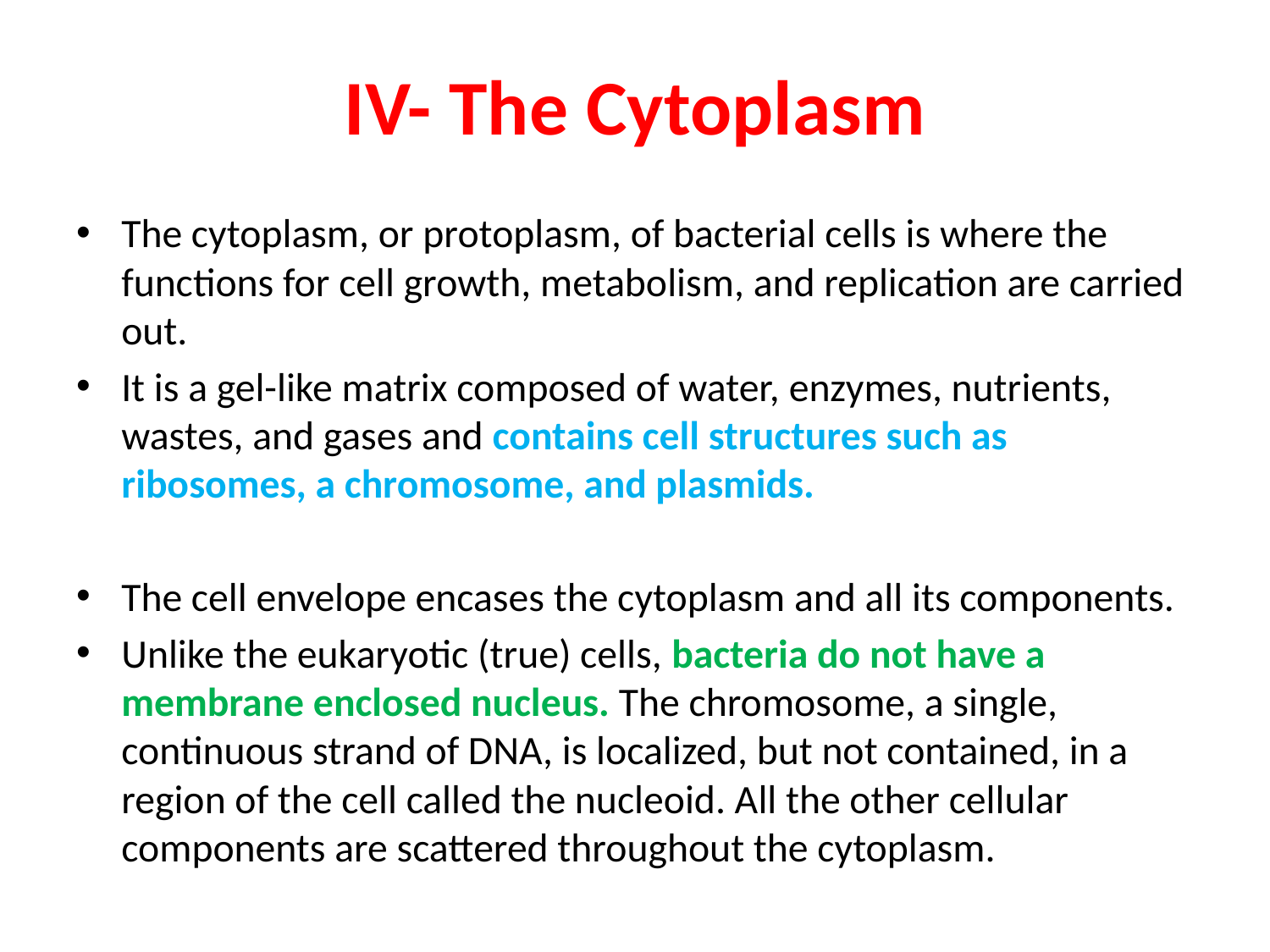

# IV- The Cytoplasm
The cytoplasm, or protoplasm, of bacterial cells is where the functions for cell growth, metabolism, and replication are carried out.
It is a gel-like matrix composed of water, enzymes, nutrients, wastes, and gases and contains cell structures such as ribosomes, a chromosome, and plasmids.

The cell envelope encases the cytoplasm and all its components.
Unlike the eukaryotic (true) cells, bacteria do not have a membrane enclosed nucleus. The chromosome, a single, continuous strand of DNA, is localized, but not contained, in a region of the cell called the nucleoid. All the other cellular components are scattered throughout the cytoplasm.